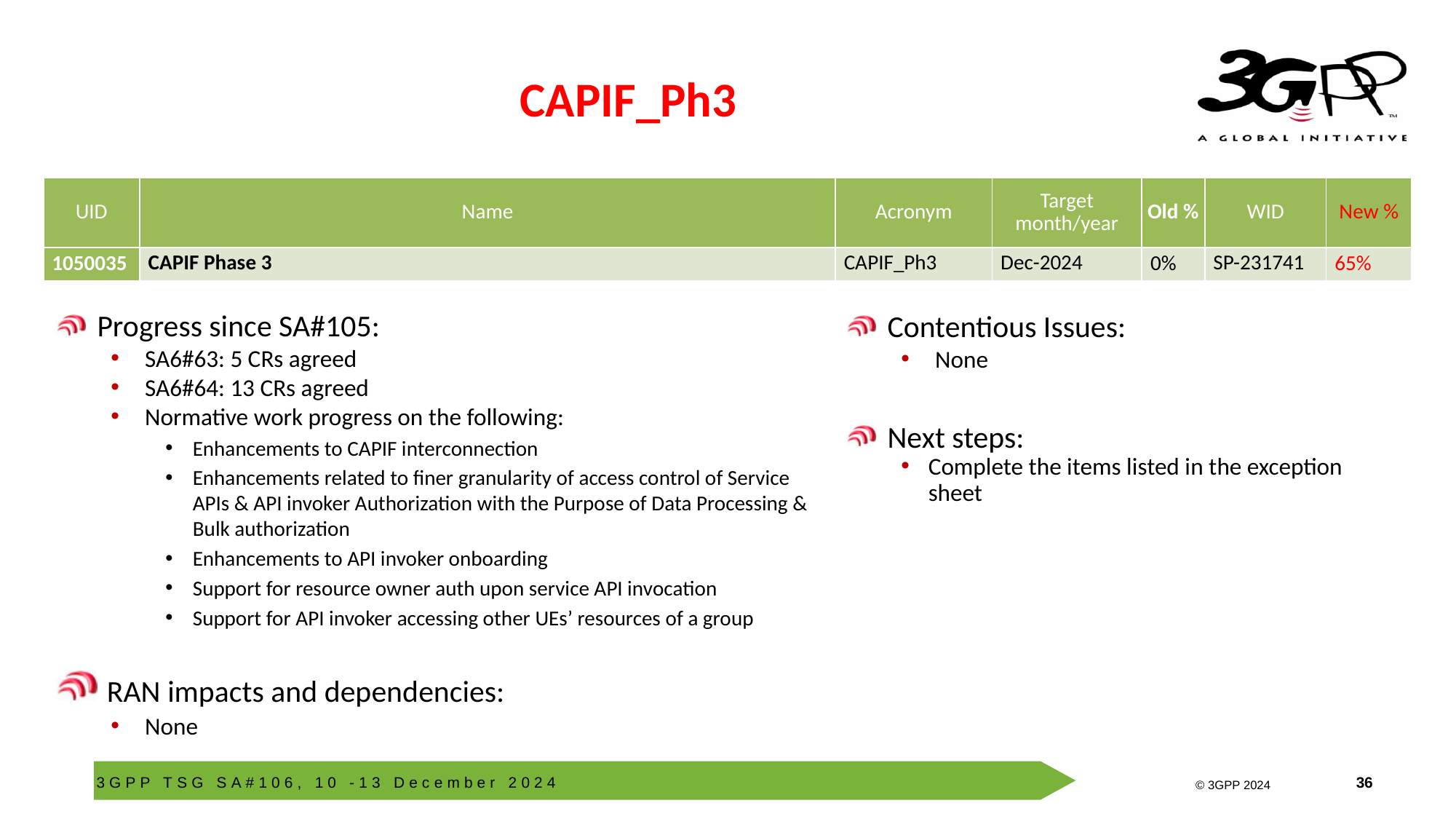

# CAPIF_Ph3
| UID | Name | Acronym | Target month/year | Old % | WID | New % |
| --- | --- | --- | --- | --- | --- | --- |
| 1050035 | CAPIF Phase 3 | CAPIF\_Ph3 | Dec-2024 | 0% | SP-231741 | 65% |
Progress since SA#105:
SA6#63: 5 CRs agreed
SA6#64: 13 CRs agreed
Normative work progress on the following:
Enhancements to CAPIF interconnection
Enhancements related to finer granularity of access control of Service APIs & API invoker Authorization with the Purpose of Data Processing & Bulk authorization
Enhancements to API invoker onboarding
Support for resource owner auth upon service API invocation
Support for API invoker accessing other UEs’ resources of a group

 RAN impacts and dependencies:
None
Contentious Issues:
None

Next steps:
Complete the items listed in the exception sheet